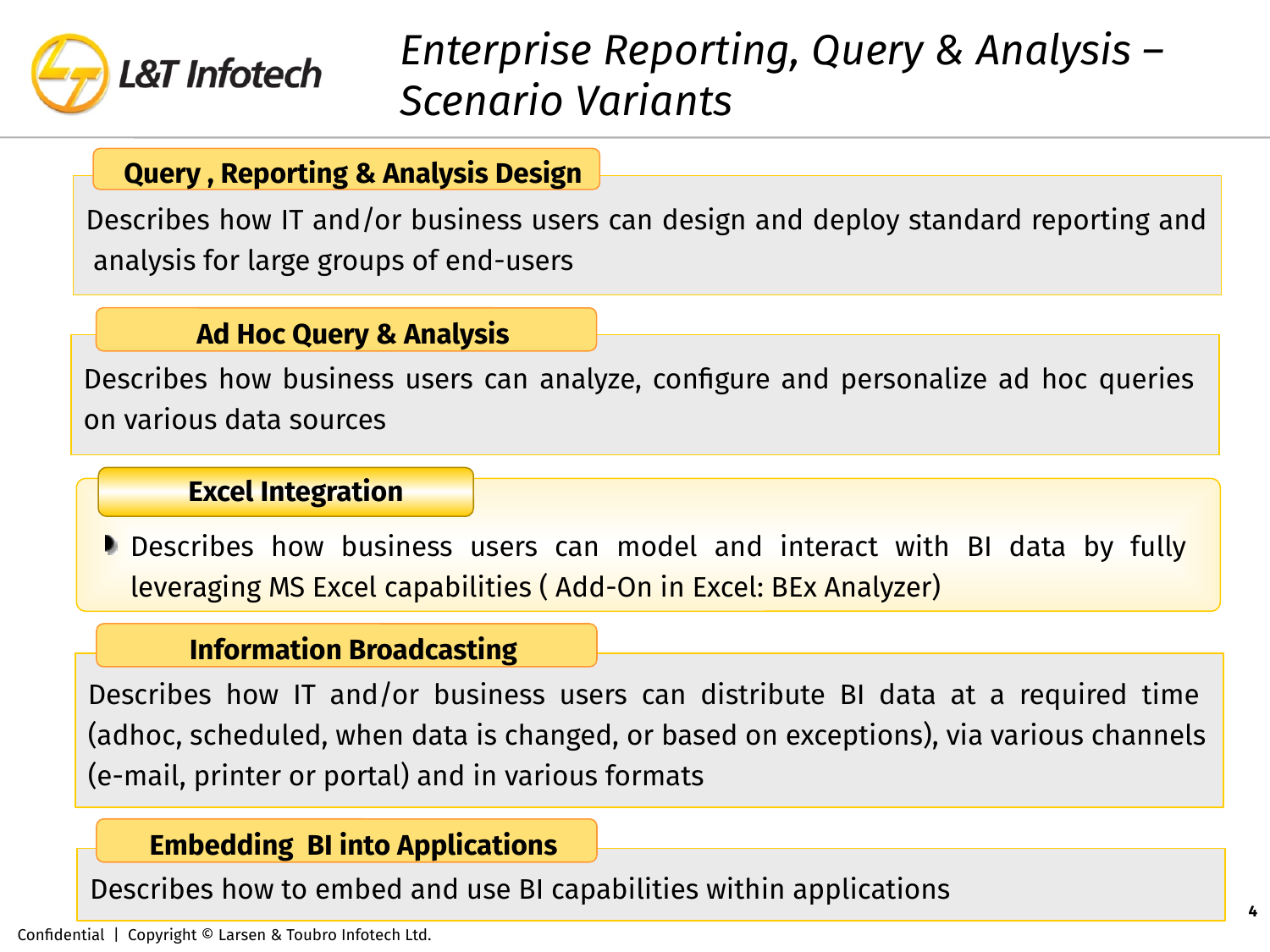

# Enterprise Reporting, Query & Analysis – Scenario Variants
Query , Reporting & Analysis Design
Describes how IT and/or business users can design and deploy standard reporting and
 analysis for large groups of end-users
Ad Hoc Query & Analysis
Describes how business users can analyze, configure and personalize ad hoc queries
on various data sources
   Excel Integration

Describes how business users can model and interact with BI data by fully
leveraging MS Excel capabilities ( Add-On in Excel: BEx Analyzer)
Information Broadcasting
Describes how IT and/or business users can distribute BI data at a required time
(adhoc, scheduled, when data is changed, or based on exceptions), via various channels
(e-mail, printer or portal) and in various formats
Embedding  BI into Applications
Describes how to embed and use BI capabilities within applications
4
Confidential  |  Copyright © Larsen & Toubro Infotech Ltd.